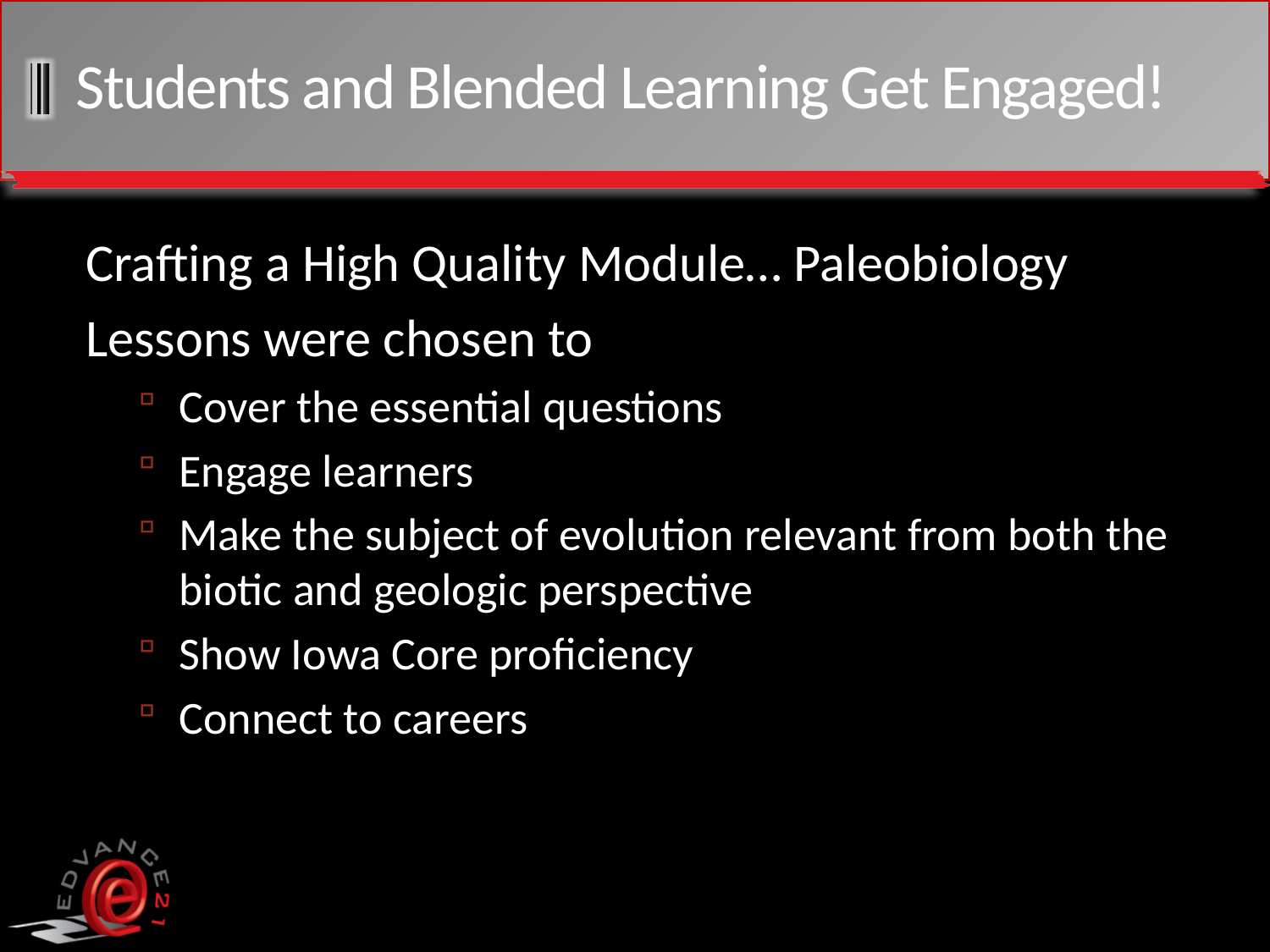

# Students and Blended Learning Get Engaged!
Crafting a High Quality Module… Paleobiology
Lessons were chosen to
Cover the essential questions
Engage learners
Make the subject of evolution relevant from both the biotic and geologic perspective
Show Iowa Core proficiency
Connect to careers